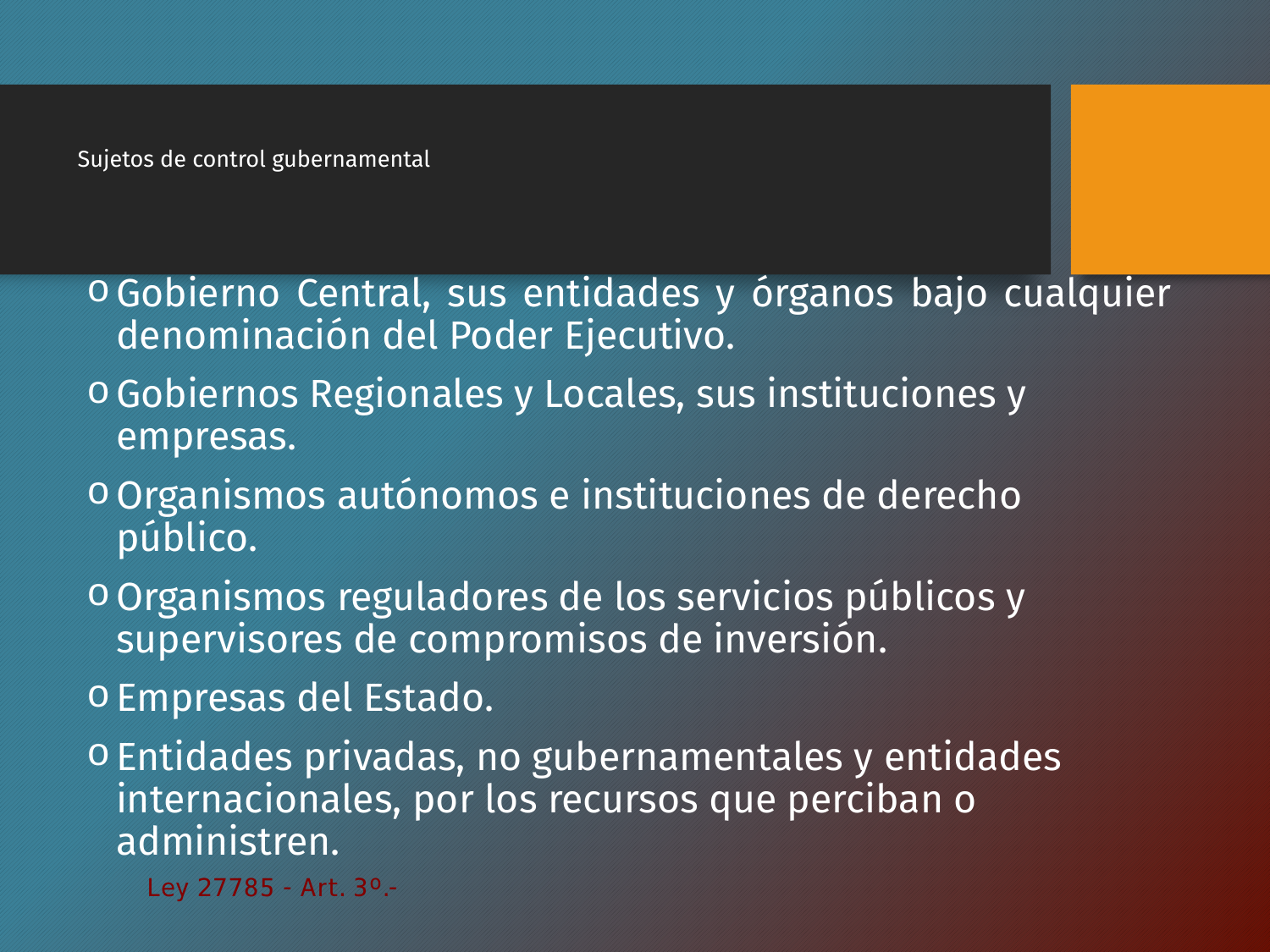

# Sujetos de control gubernamental
Gobierno Central, sus entidades y órganos bajo cualquier denominación del Poder Ejecutivo.
Gobiernos Regionales y Locales, sus instituciones y empresas.
Organismos autónomos e instituciones de derecho público.
Organismos reguladores de los servicios públicos y supervisores de compromisos de inversión.
Empresas del Estado.
Entidades privadas, no gubernamentales y entidades internacionales, por los recursos que perciban o administren.

Ley 27785 - Art. 3º.-